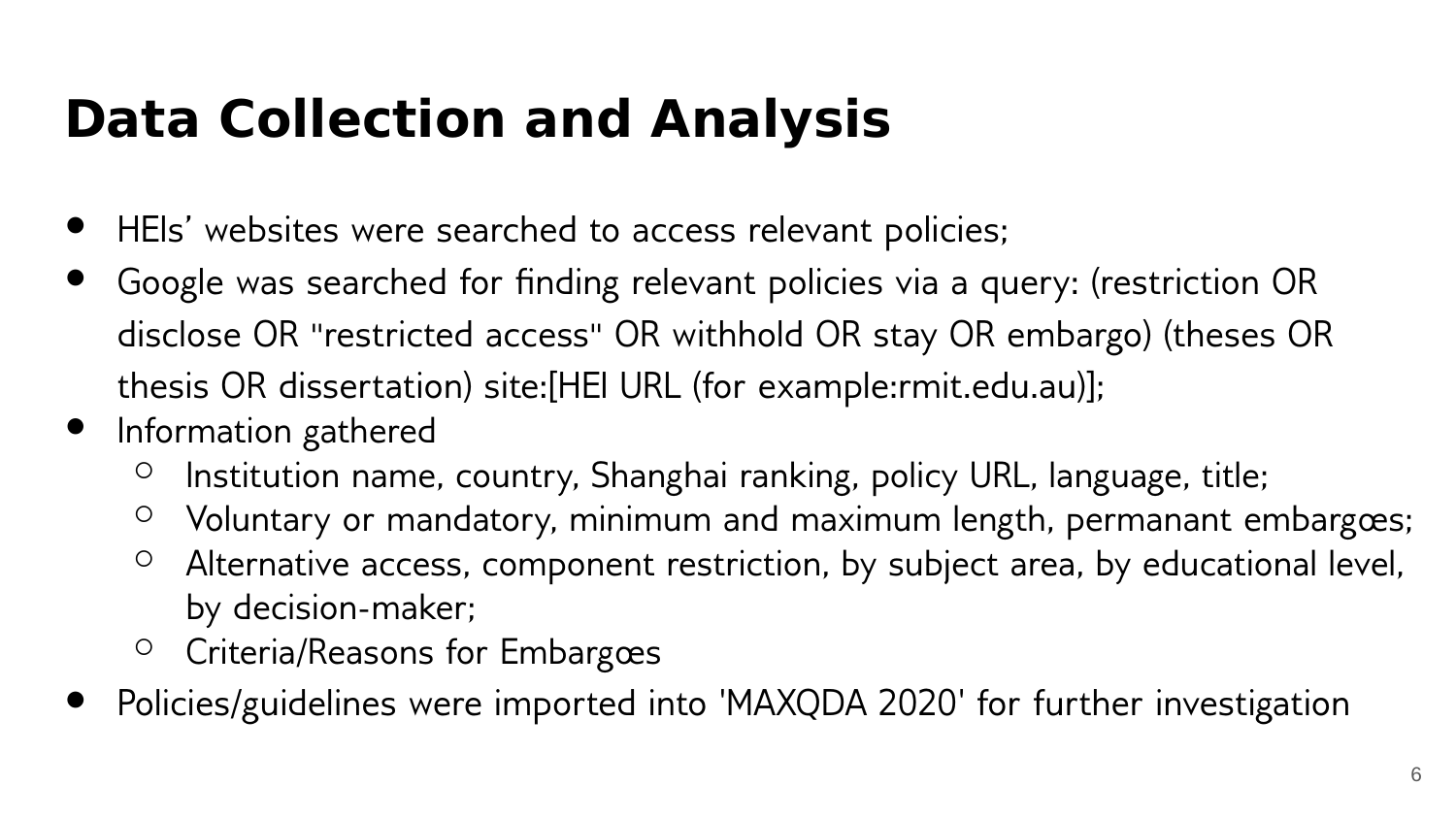

# Data Collection and Analysis
HEIs’ websites were searched to access relevant policies;
Google was searched for finding relevant policies via a query: (restriction OR disclose OR "restricted access" OR withhold OR stay OR embargo) (theses OR thesis OR dissertation) site:[HEI URL (for example:rmit.edu.au)];
Information gathered
Institution name, country, Shanghai ranking, policy URL, language, title;
Voluntary or mandatory, minimum and maximum length, permanant embargoes;
Alternative access, component restriction, by subject area, by educational level, by decision-maker;
Criteria/Reasons for Embargoes
Policies/guidelines were imported into 'MAXQDA 2020' for further investigation
6